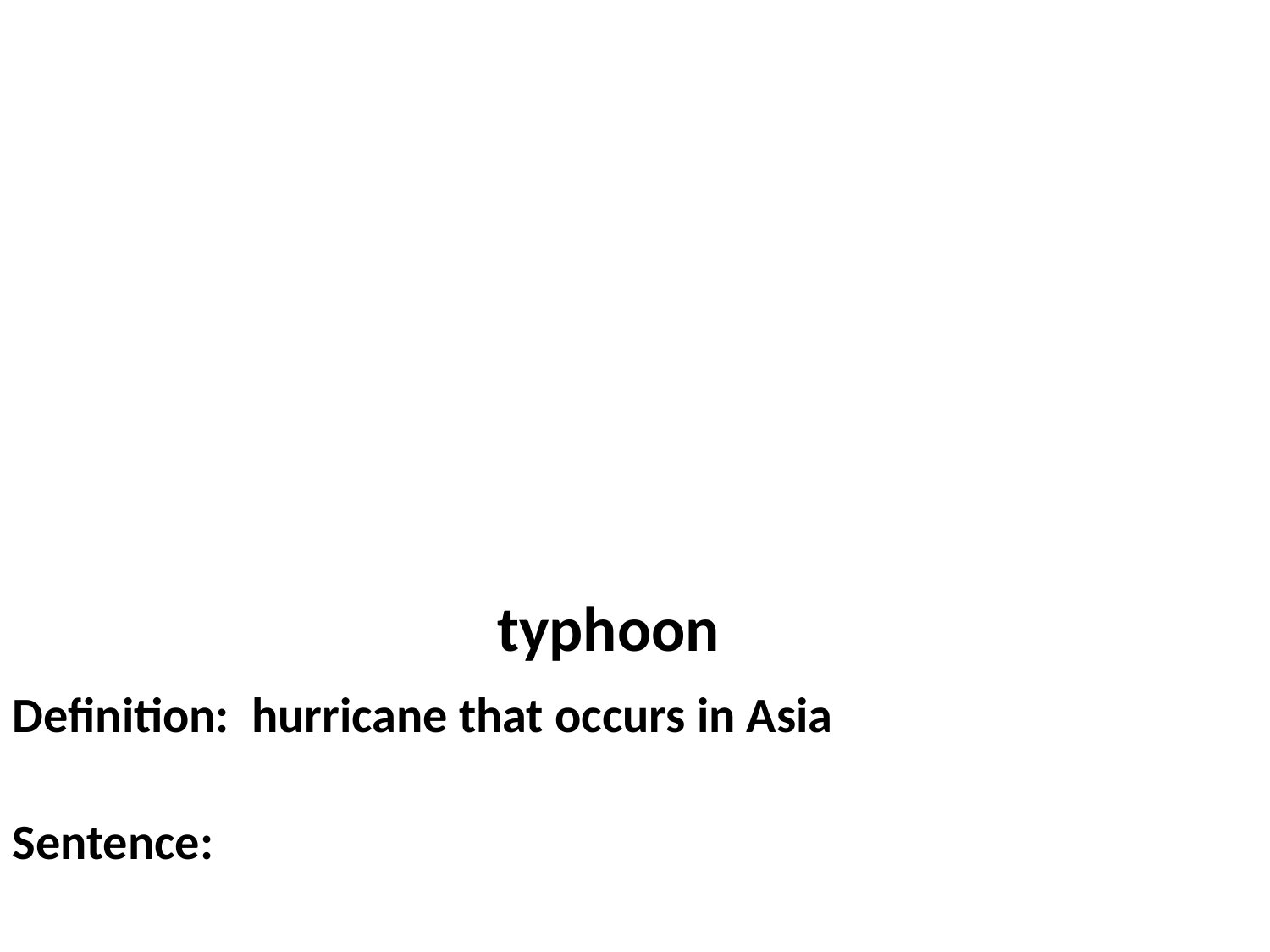

typhoon
Definition:  hurricane that occurs in Asia
Sentence: